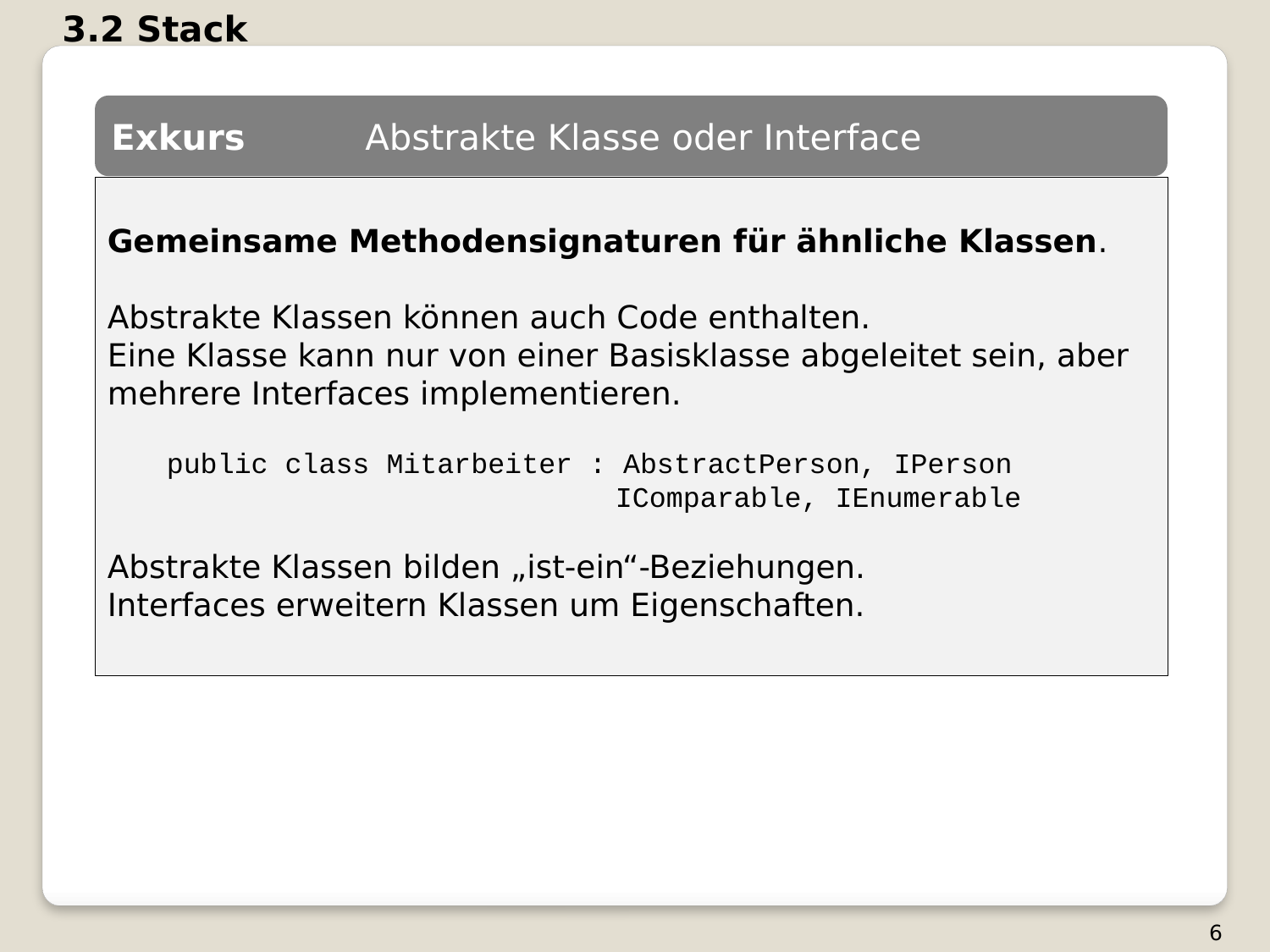

3.2 Stack
Exkurs 	Abstrakte Klasse oder Interface

Gemeinsame Methodensignaturen für ähnliche Klassen.

Abstrakte Klassen können auch Code enthalten.
Eine Klasse kann nur von einer Basisklasse abgeleitet sein, aber mehrere Interfaces implementieren.

    public class Mitarbeiter : AbstractPerson, IPerson
                              IComparable, IEnumerable

Abstrakte Klassen bilden „ist-ein“-Beziehungen.
Interfaces erweitern Klassen um Eigenschaften.